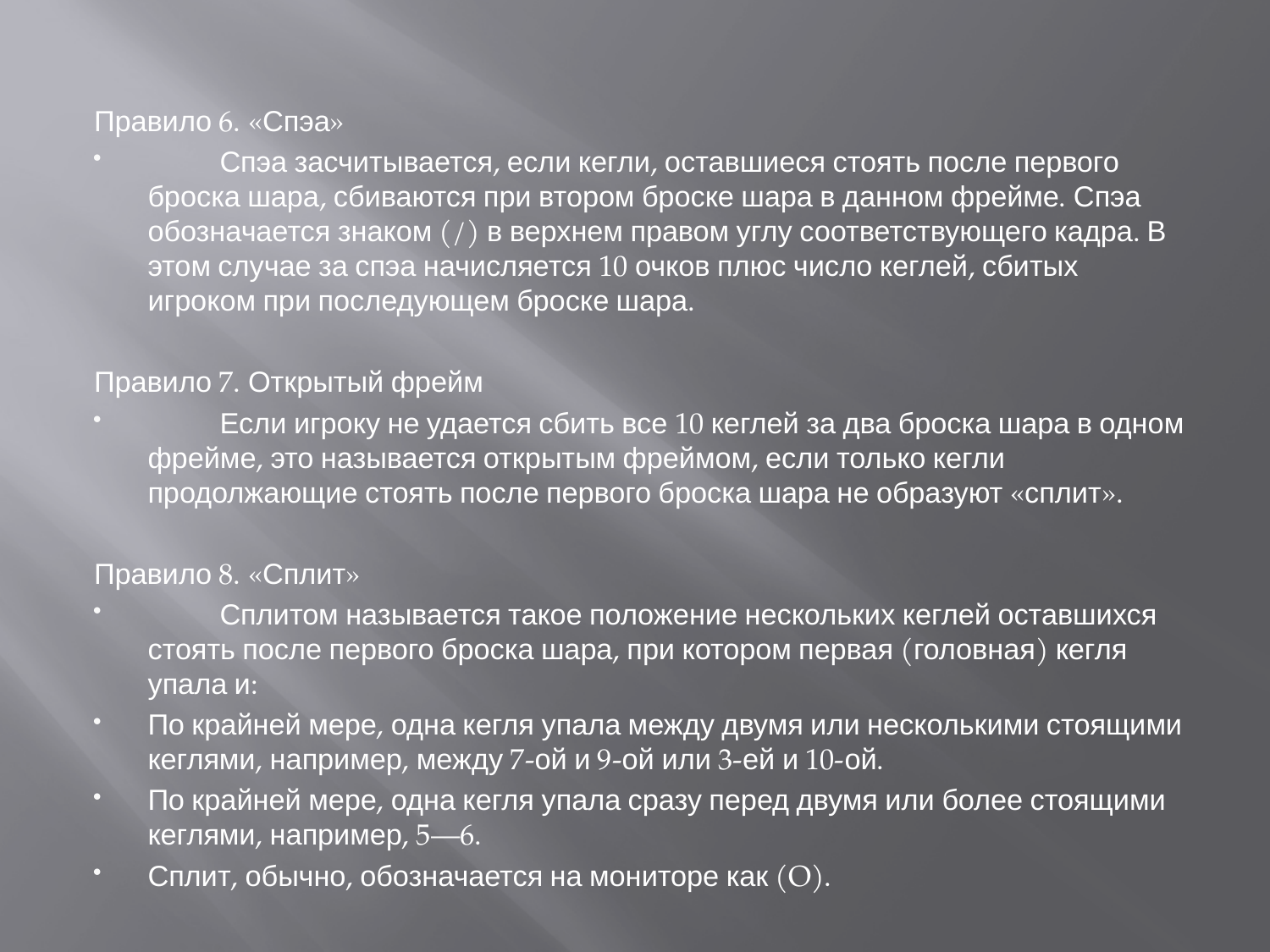

#
Правило 6. «Спэа»
          Спэа засчитывается, если кегли, оставшиеся стоять после первого броска шара, сбиваются при втором броске шара в данном фрейме. Спэа обозначается знаком (/) в верхнем правом углу соответствующего кадра. В этом случае за спэа начисляется 10 очков плюс число кеглей, сбитых игроком при последующем броске шара.

Правило 7. Открытый фрейм
          Если игроку не удается сбить все 10 кеглей за два броска шара в одном фрейме, это называется открытым фреймом, если только кегли продолжающие стоять после первого броска шара не образуют «сплит».

Правило 8. «Сплит»
          Сплитом называется такое положение нескольких кеглей оставшихся стоять после первого броска шара, при котором первая (головная) кегля упала и:
По крайней мере, одна кегля упала между двумя или несколькими стоящими кеглями, например, между 7-ой и 9-ой или 3-ей и 10-ой.
По крайней мере, одна кегля упала сразу перед двумя или более стоящими кеглями, например, 5—6.
Сплит, обычно, обозначается на мониторе как (O).